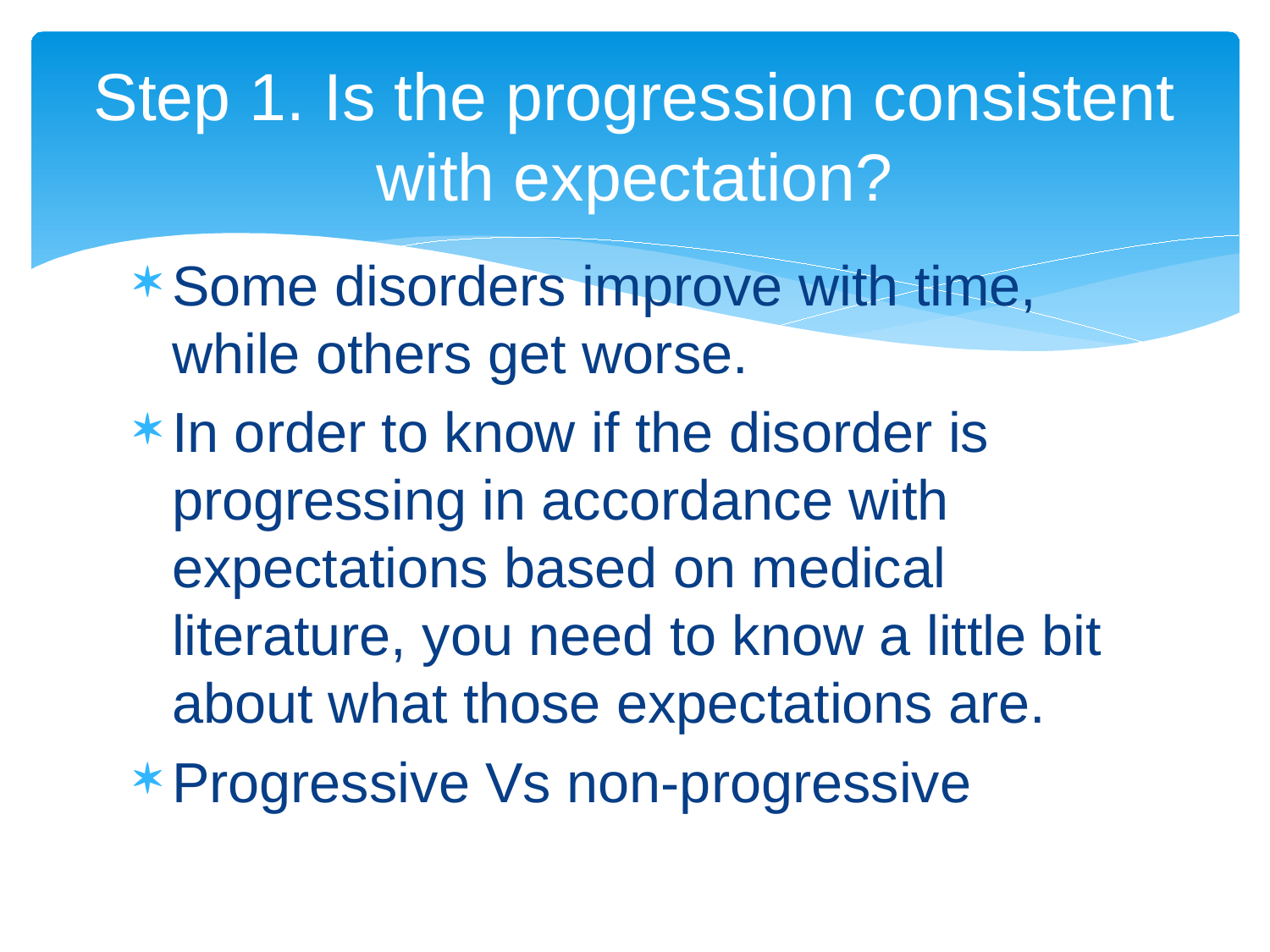

# Step 1. Is the progression consistent with expectation?
Some disorders improve with time, while others get worse.
In order to know if the disorder is progressing in accordance with expectations based on medical literature, you need to know a little bit about what those expectations are.
Progressive Vs non-progressive